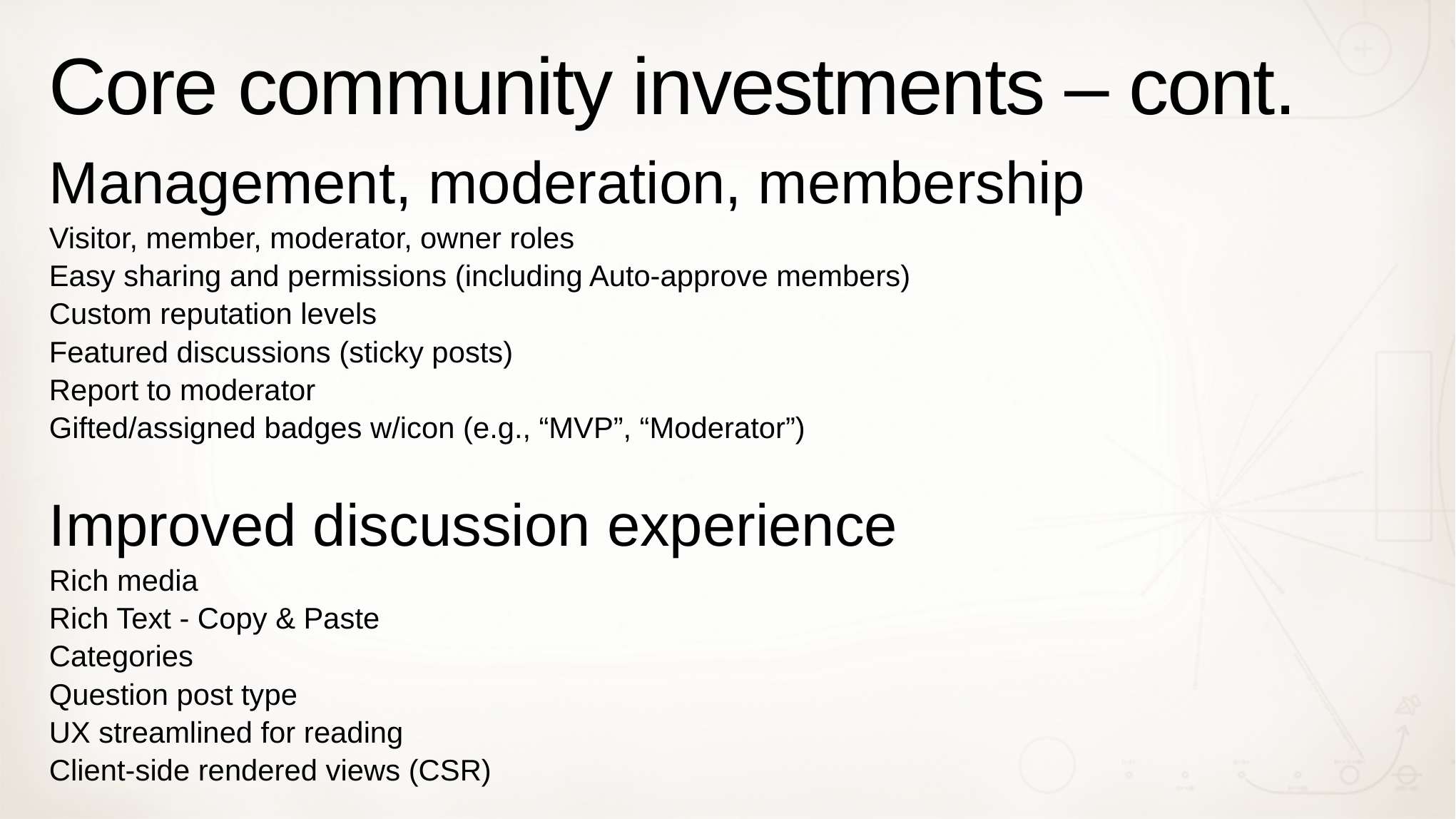

# Core community investments – cont.
Management, moderation, membership
Visitor, member, moderator, owner roles
Easy sharing and permissions (including Auto-approve members)
Custom reputation levels
Featured discussions (sticky posts)
Report to moderator
Gifted/assigned badges w/icon (e.g., “MVP”, “Moderator”)

Improved discussion experience
Rich media
Rich Text - Copy & Paste
Categories
Question post type
UX streamlined for reading
Client-side rendered views (CSR)